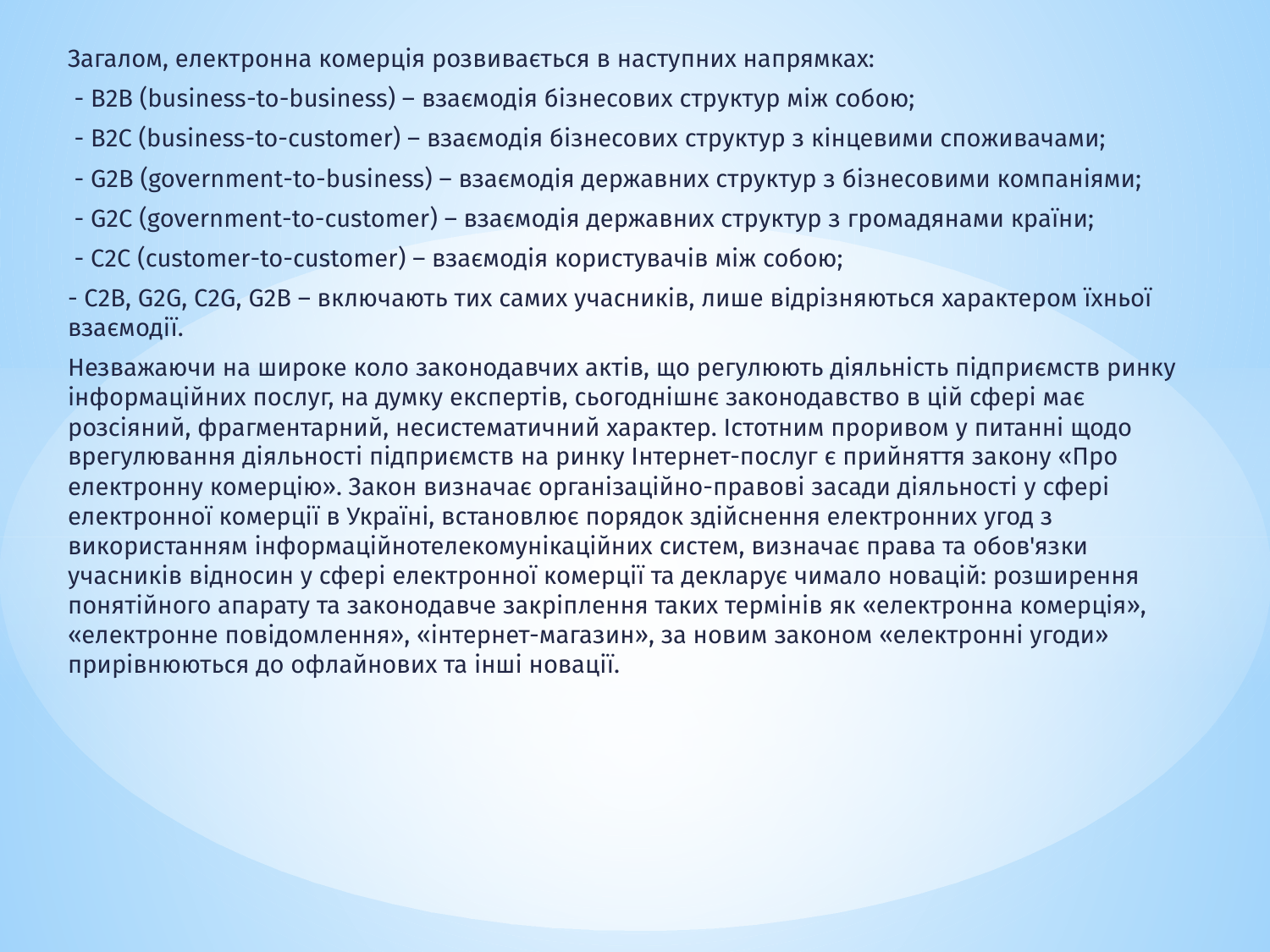

Загалом, електронна комерція розвивається в наступних напрямках:
 - B2B (business-to-business) – взаємодія бізнесових структур між собою;
 - B2С (business-to-customer) – взаємодія бізнесових структур з кінцевими споживачами;
 - G2B (government-to-business) – взаємодія державних структур з бізнесовими компаніями;
 - G2C (government-to-customer) – взаємодія державних структур з громадянами країни;
 - C2C (customer-to-customer) – взаємодія користувачів між собою;
- C2B, G2G, C2G, G2B – включають тих самих учасників, лише відрізняються характером їхньої взаємодії.
Незважаючи на широке коло законодавчих актів, що регулюють діяльність підприємств ринку інформаційних послуг, на думку експертів, сьогоднішнє законодавство в цій сфері має розсіяний, фрагментарний, несистематичний характер. Істотним проривом у питанні щодо врегулювання діяльності підприємств на ринку Інтернет-послуг є прийняття закону «Про електронну комерцію». Закон визначає організаційно-правові засади діяльності у сфері електронної комерції в Україні, встановлює порядок здійснення електронних угод з використанням інформаційнотелекомунікаційних систем, визначає права та обов'язки учасників відносин у сфері електронної комерції та декларує чимало новацій: розширення понятійного апарату та законодавче закріплення таких термінів як «електронна комерція», «електронне повідомлення», «інтернет-магазин», за новим законом «електронні угоди» прирівнюються до офлайнових та інші новації.